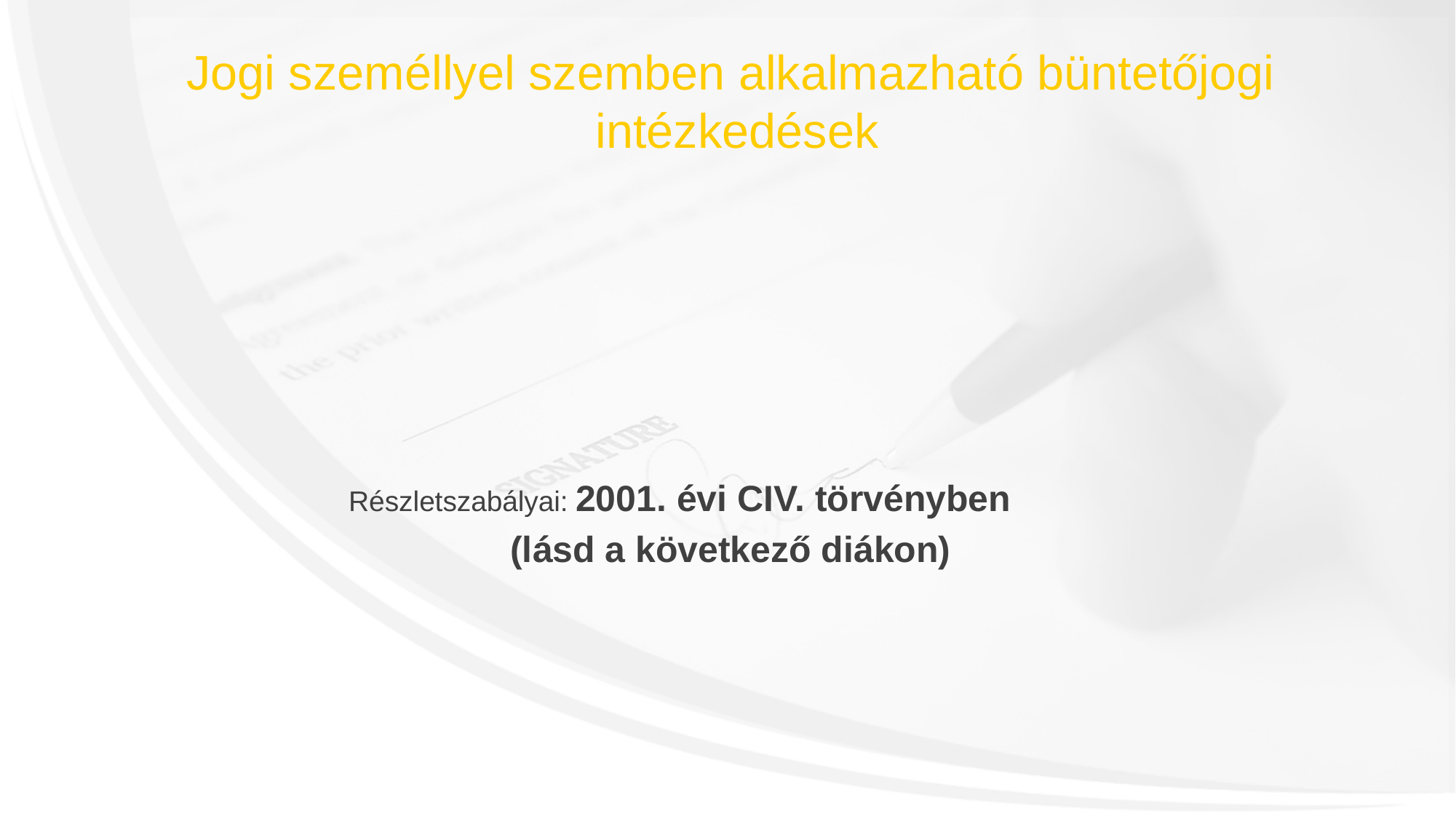

Jogi személlyel szemben alkalmazható büntetőjogi
 intézkedések

Részletszabályai: 2001. évi CIV. törvényben
(lásd a következő diákon)